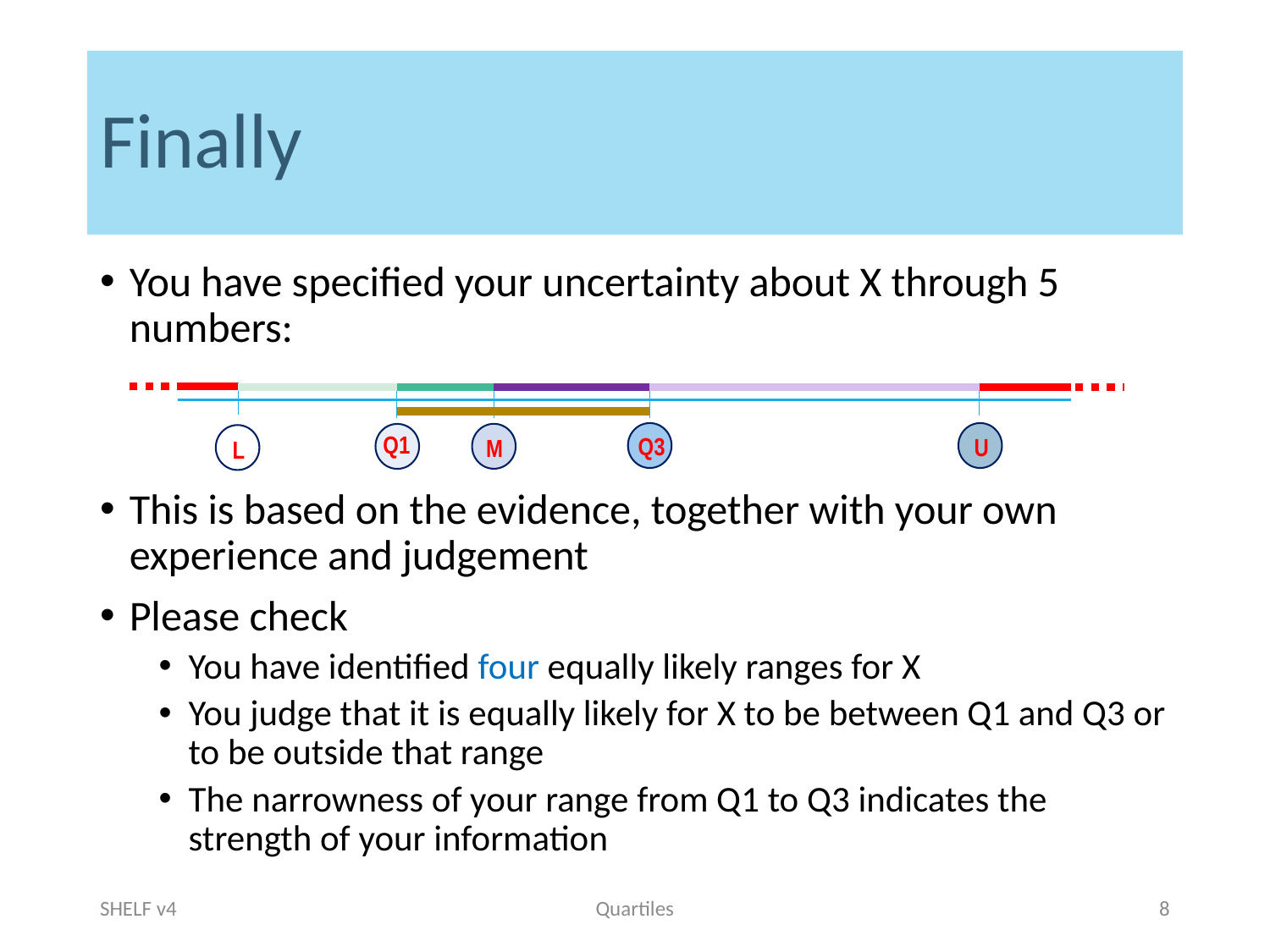

# Finally
You have specified your uncertainty about X through 5 numbers:

This is based on the evidence, together with your own experience and judgement
Please check
You have identified four equally likely ranges for X
You judge that it is equally likely for X to be between Q1 and Q3 or to be outside that range
The narrowness of your range from Q1 to Q3 indicates the strength of your information

U

L
Q1

Q3

M
SHELF v4
Quartiles
8